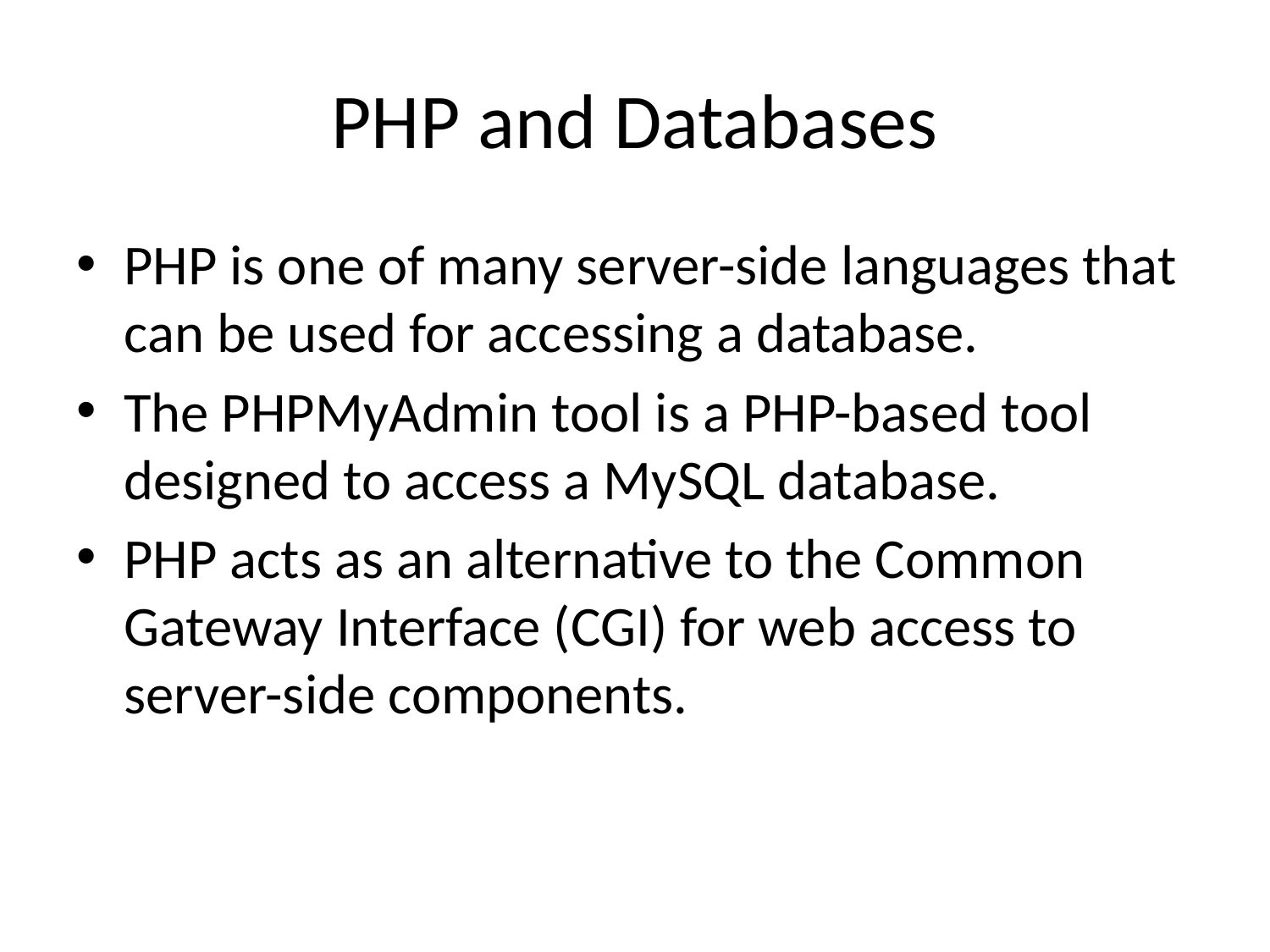

# PHP and Databases
PHP is one of many server-side languages that can be used for accessing a database.
The PHPMyAdmin tool is a PHP-based tool designed to access a MySQL database.
PHP acts as an alternative to the Common Gateway Interface (CGI) for web access to server-side components.